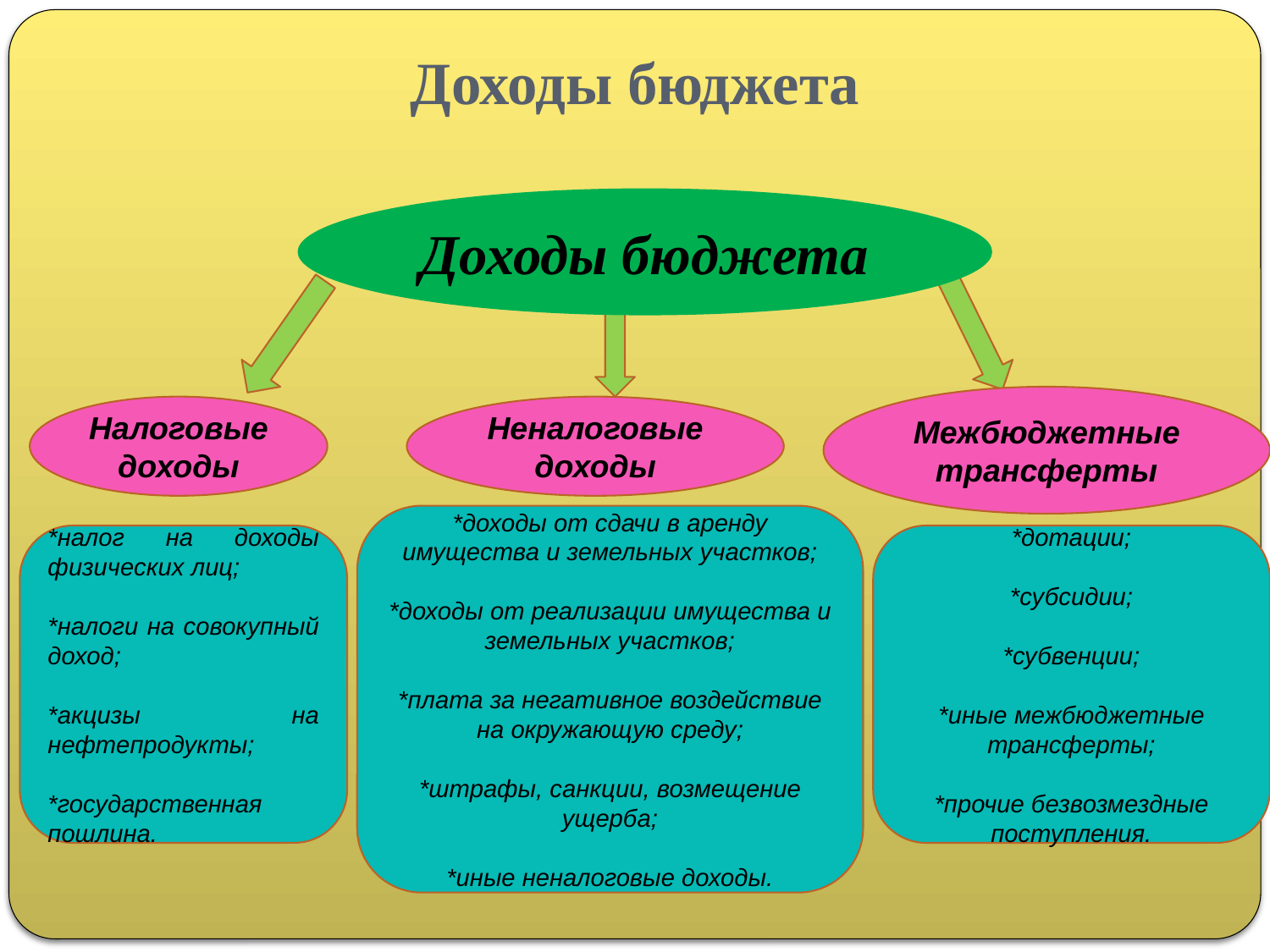

# Доходы бюджета
Доходы бюджета

Межбюджетные трансферты
Налоговые доходы
Неналоговые доходы
*доходы от сдачи в аренду имущества и земельных участков;

*доходы от реализации имущества и земельных участков;

*плата за негативное воздействие на окружающую среду;

*штрафы, санкции, возмещение ущерба;

*иные неналоговые доходы.
*налог на доходы физических лиц;

*налоги на совокупный доход;

*акцизы на нефтепродукты;

*государственная пошлина.
*дотации;

*субсидии;

*субвенции;

*иные межбюджетные трансферты;

*прочие безвозмездные поступления.